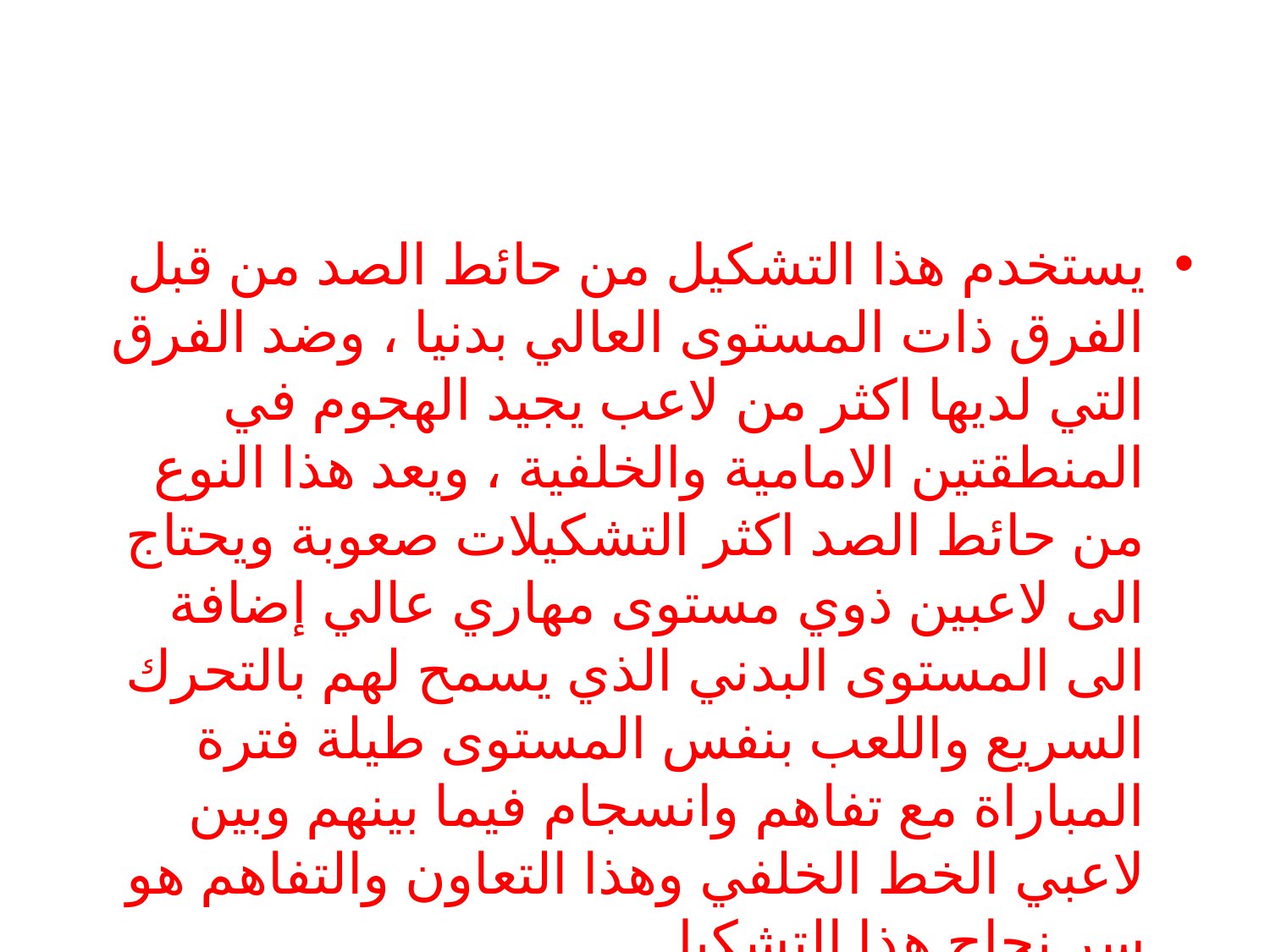

#
يستخدم هذا التشكيل من حائط الصد من قبل الفرق ذات المستوى العالي بدنيا ، وضد الفرق التي لديها اكثر من لاعب يجيد الهجوم في المنطقتين الامامية والخلفية ، ويعد هذا النوع من حائط الصد اكثر التشكيلات صعوبة ويحتاج الى لاعبين ذوي مستوى مهاري عالي إضافة الى المستوى البدني الذي يسمح لهم بالتحرك السريع واللعب بنفس المستوى طيلة فترة المباراة مع تفاهم وانسجام فيما بينهم وبين لاعبي الخط الخلفي وهذا التعاون والتفاهم هو سر نجاح هذا التشكيل